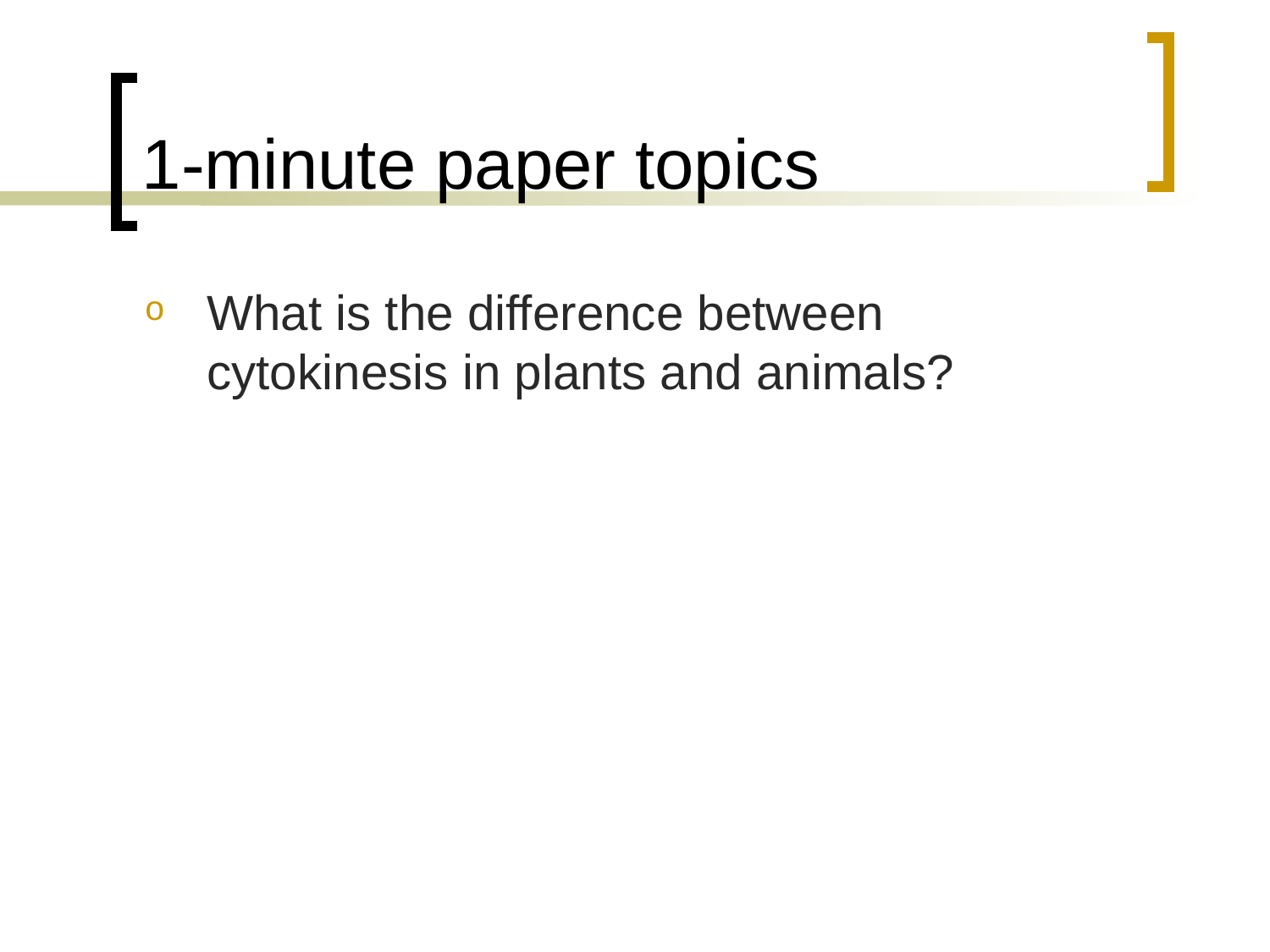

# 1-minute paper topics
What is the difference between cytokinesis in plants and animals?